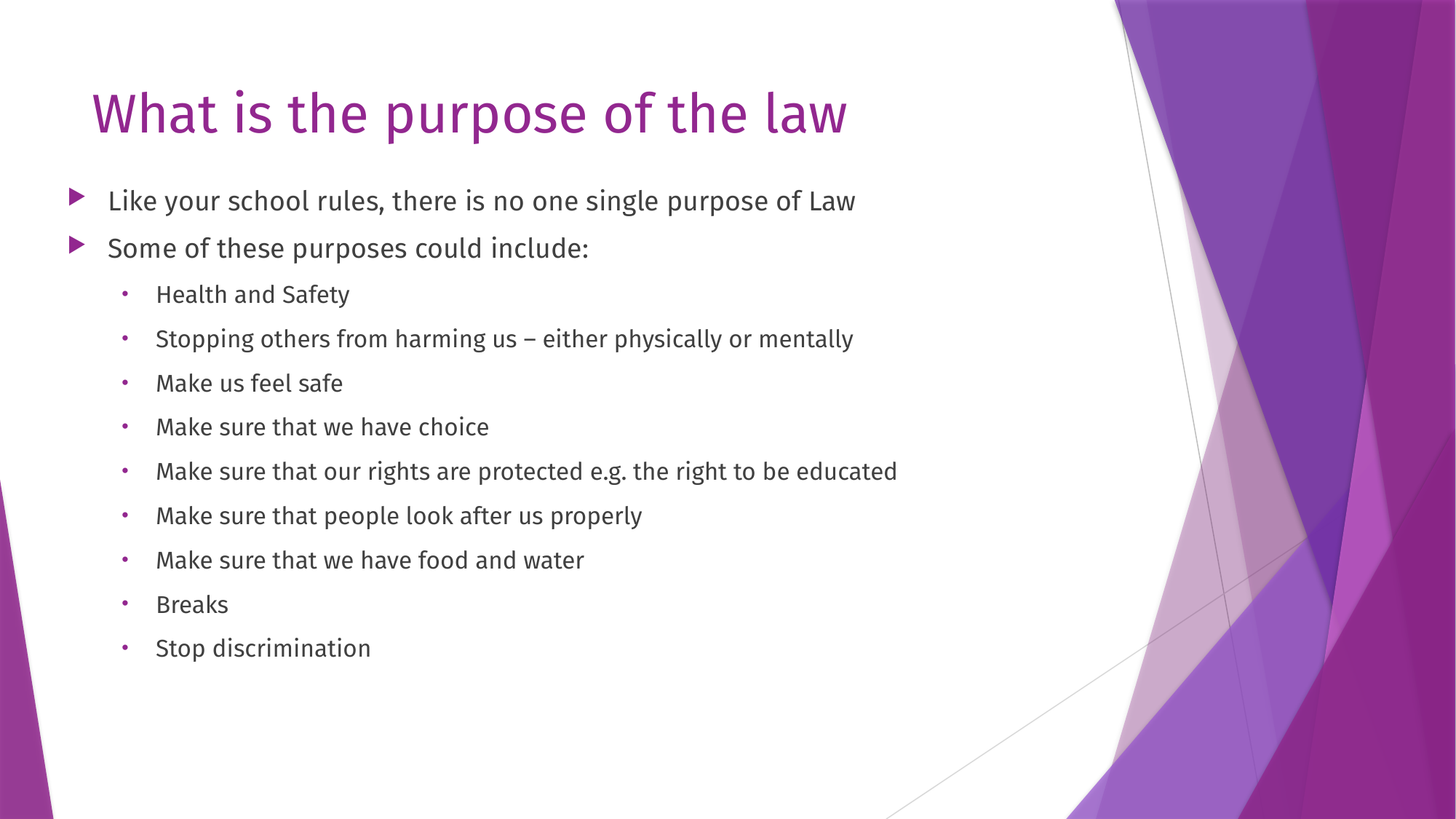

# What is the purpose of the law
Like your school rules, there is no one single purpose of Law
Some of these purposes could include:
Health and Safety
Stopping others from harming us – either physically or mentally
Make us feel safe
Make sure that we have choice
Make sure that our rights are protected e.g. the right to be educated
Make sure that people look after us properly
Make sure that we have food and water
Breaks
Stop discrimination